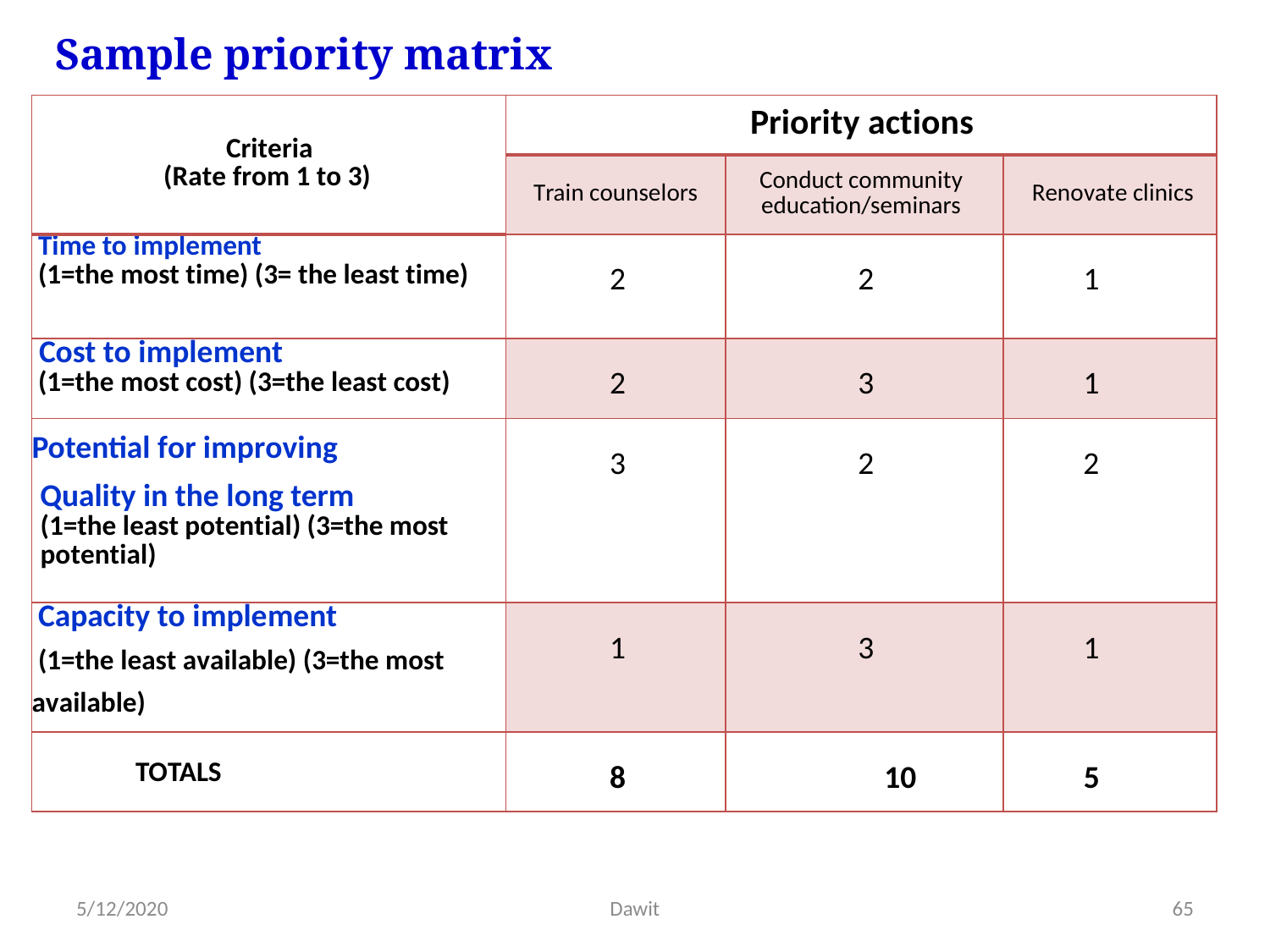

Sample priority matrix
| Criteria (Rate from 1 to 3) | Priority actions |  |  |
| --- | --- | --- | --- |
|  | Train counselors | Conduct community education/seminars | Renovate clinics |
| Time to implement  (1=the most time) (3= the least time) | 2 | 2 | 1 |
| Cost to implement  (1=the most cost) (3=the least cost) | 2 | 3 | 1 |
| Potential for improving Quality in the long term (1=the least potential) (3=the most potential) | 3 | 2 | 2 |
| Capacity to implement  (1=the least available) (3=the most available) | 1 | 3 | 1 |
| TOTALS | 8 | 10 | 5 |
5/12/2020
Dawit
65